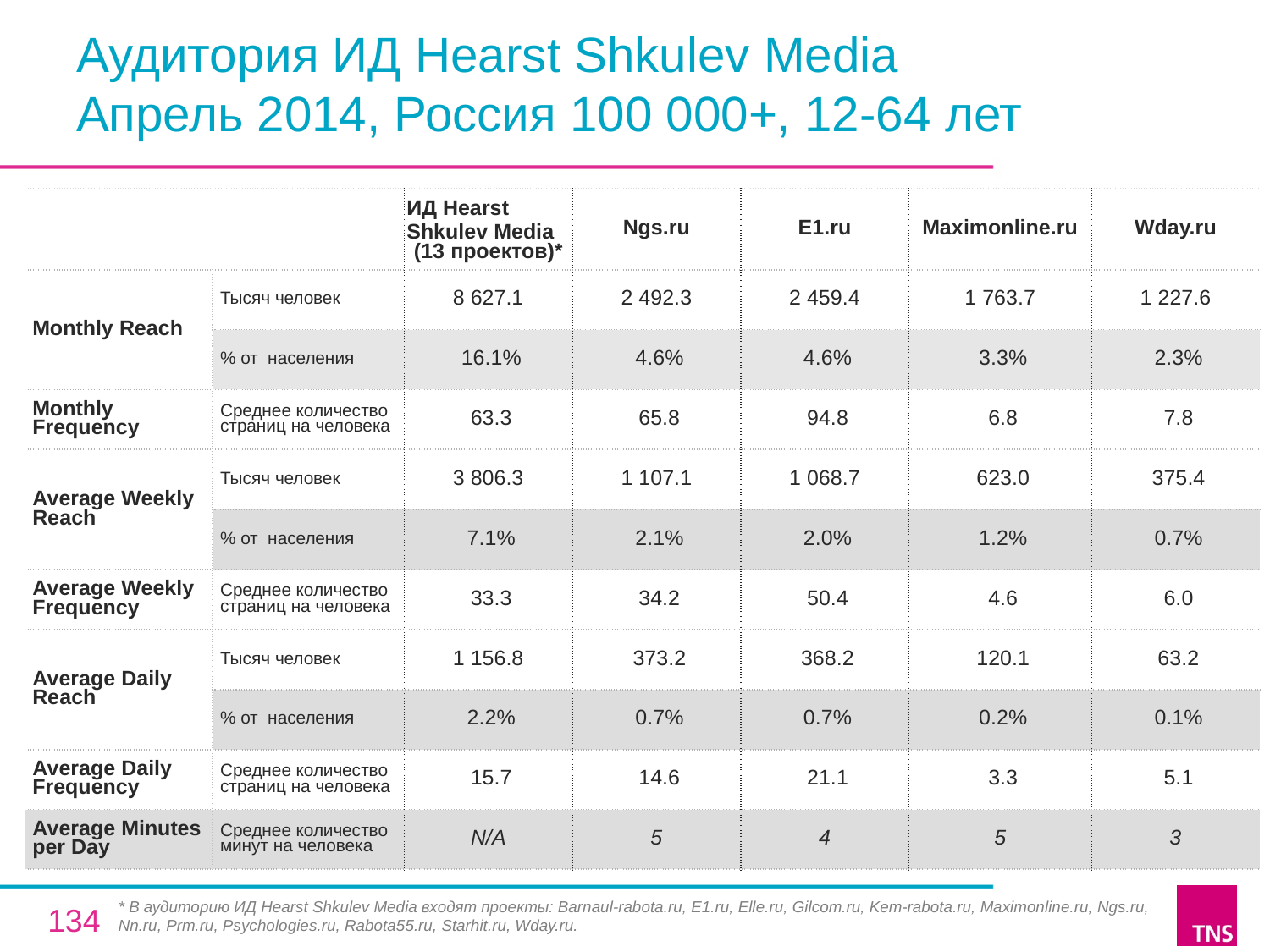

# Аудитория ИД Hearst Shkulev Media Апрель 2014, Россия 100 000+, 12-64 лет
|  |  | ИД Hearst Shkulev Media (13 проектов)\* | Ngs.ru | E1.ru | Maximonline.ru | Wday.ru |
| --- | --- | --- | --- | --- | --- | --- |
| Monthly Reach | Тысяч человек | 8 627.1 | 2 492.3 | 2 459.4 | 1 763.7 | 1 227.6 |
|  | % от населения | 16.1% | 4.6% | 4.6% | 3.3% | 2.3% |
| Monthly Frequency | Среднее количество страниц на человека | 63.3 | 65.8 | 94.8 | 6.8 | 7.8 |
| Average Weekly Reach | Тысяч человек | 3 806.3 | 1 107.1 | 1 068.7 | 623.0 | 375.4 |
|  | % от населения | 7.1% | 2.1% | 2.0% | 1.2% | 0.7% |
| Average Weekly Frequency | Среднее количество страниц на человека | 33.3 | 34.2 | 50.4 | 4.6 | 6.0 |
| Average Daily Reach | Тысяч человек | 1 156.8 | 373.2 | 368.2 | 120.1 | 63.2 |
|  | % от населения | 2.2% | 0.7% | 0.7% | 0.2% | 0.1% |
| Average Daily Frequency | Среднее количество страниц на человека | 15.7 | 14.6 | 21.1 | 3.3 | 5.1 |
| Average Minutes per Day | Среднее количество минут на человека | N/A | 5 | 4 | 5 | 3 |
* В аудиторию ИД Hearst Shkulev Media входят проекты: Barnaul-rabota.ru, E1.ru, Elle.ru, Gilcom.ru, Kem-rabota.ru, Maximonline.ru, Ngs.ru, Nn.ru, Prm.ru, Psychologies.ru, Rabota55.ru, Starhit.ru, Wday.ru.
134